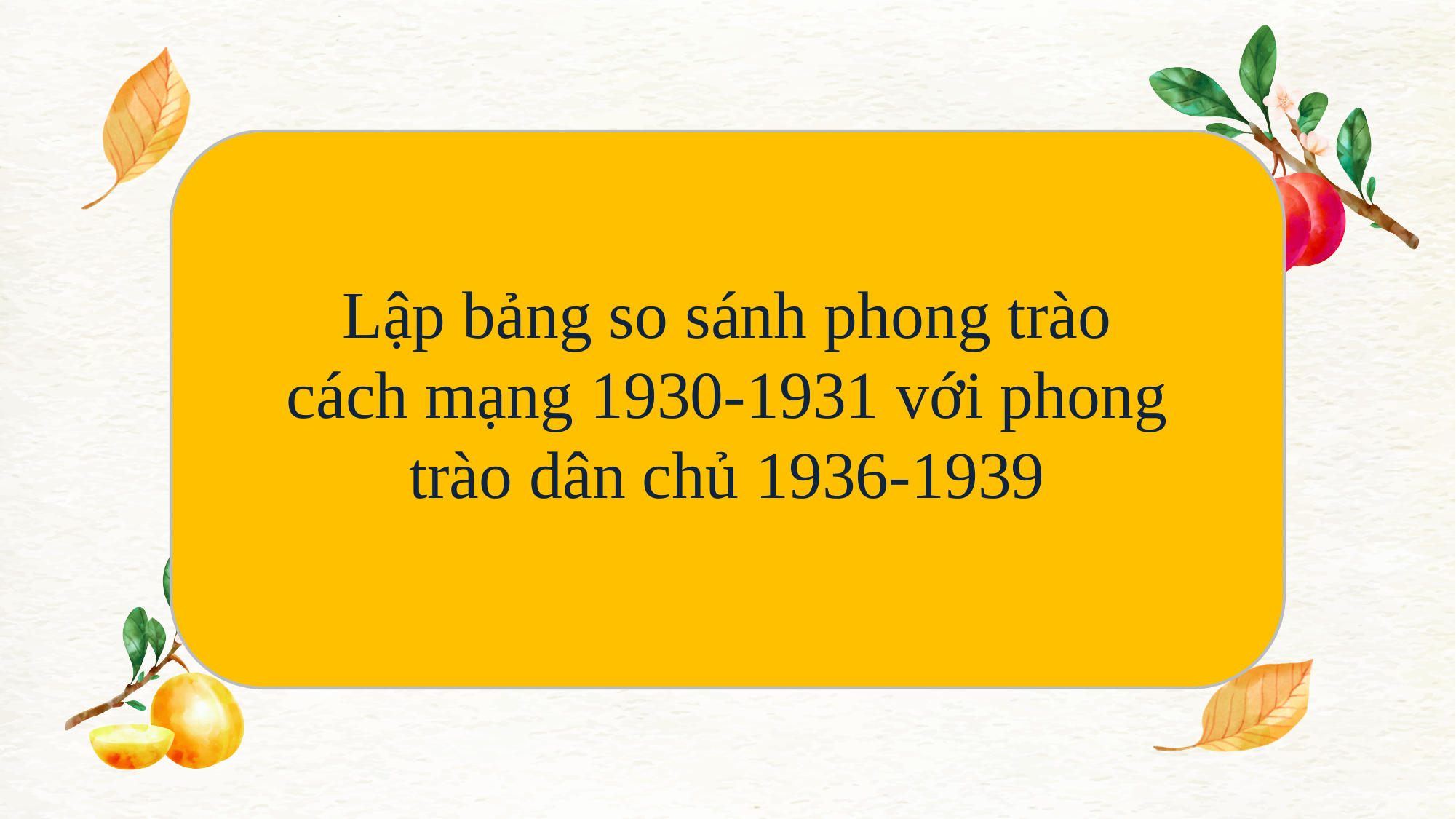

Lập bảng so sánh phong trào cách mạng 1930-1931 với phong trào dân chủ 1936-1939